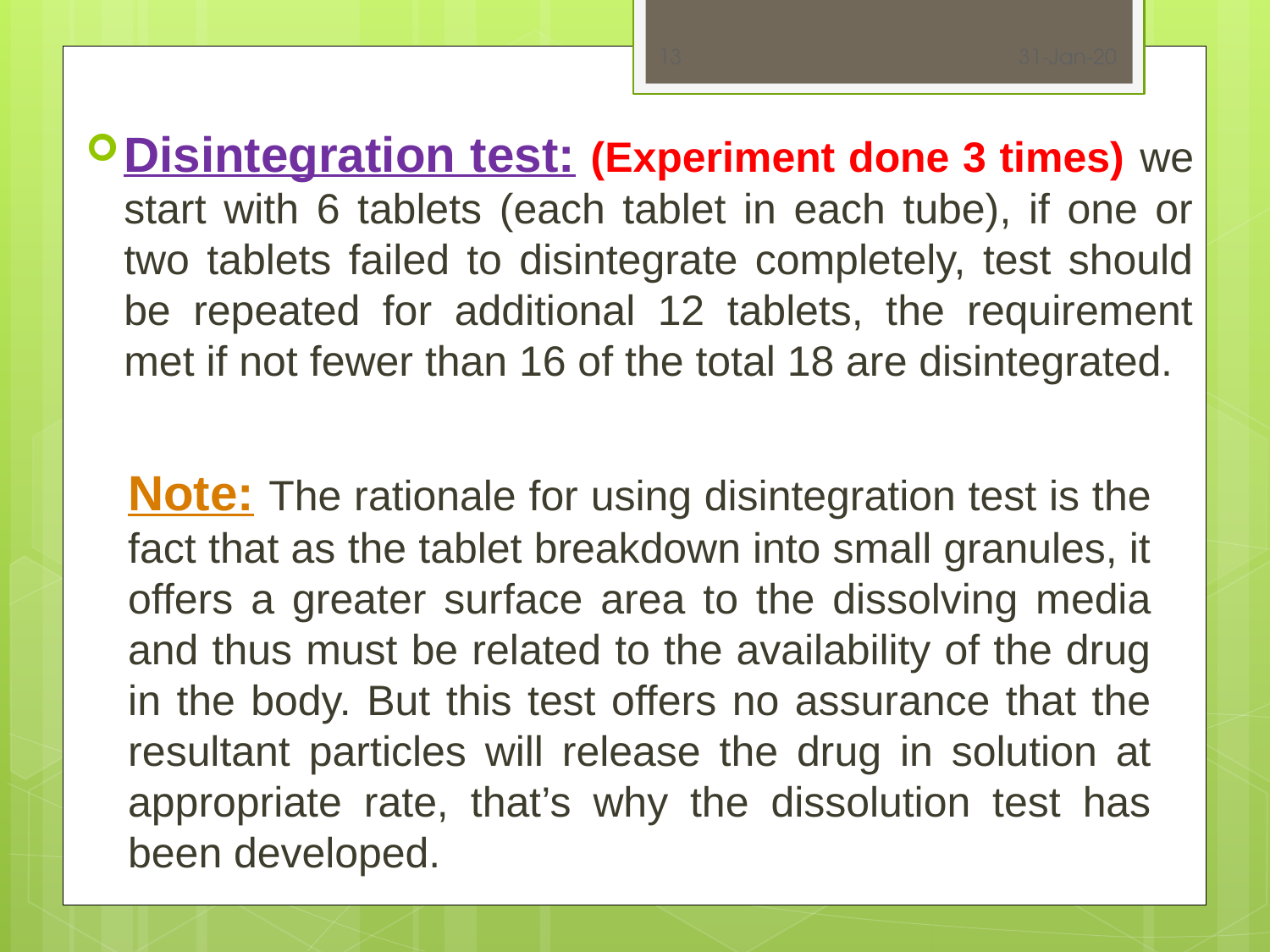

13
31-Jan-20
Disintegration test: (Experiment done 3 times) we start with 6 tablets (each tablet in each tube), if one or two tablets failed to disintegrate completely, test should be repeated for additional 12 tablets, the requirement met if not fewer than 16 of the total 18 are disintegrated.

Note: The rationale for using disintegration test is the fact that as the tablet breakdown into small granules, it offers a greater surface area to the dissolving media and thus must be related to the availability of the drug in the body. But this test offers no assurance that the resultant particles will release the drug in solution at appropriate rate, that’s why the dissolution test has been developed.